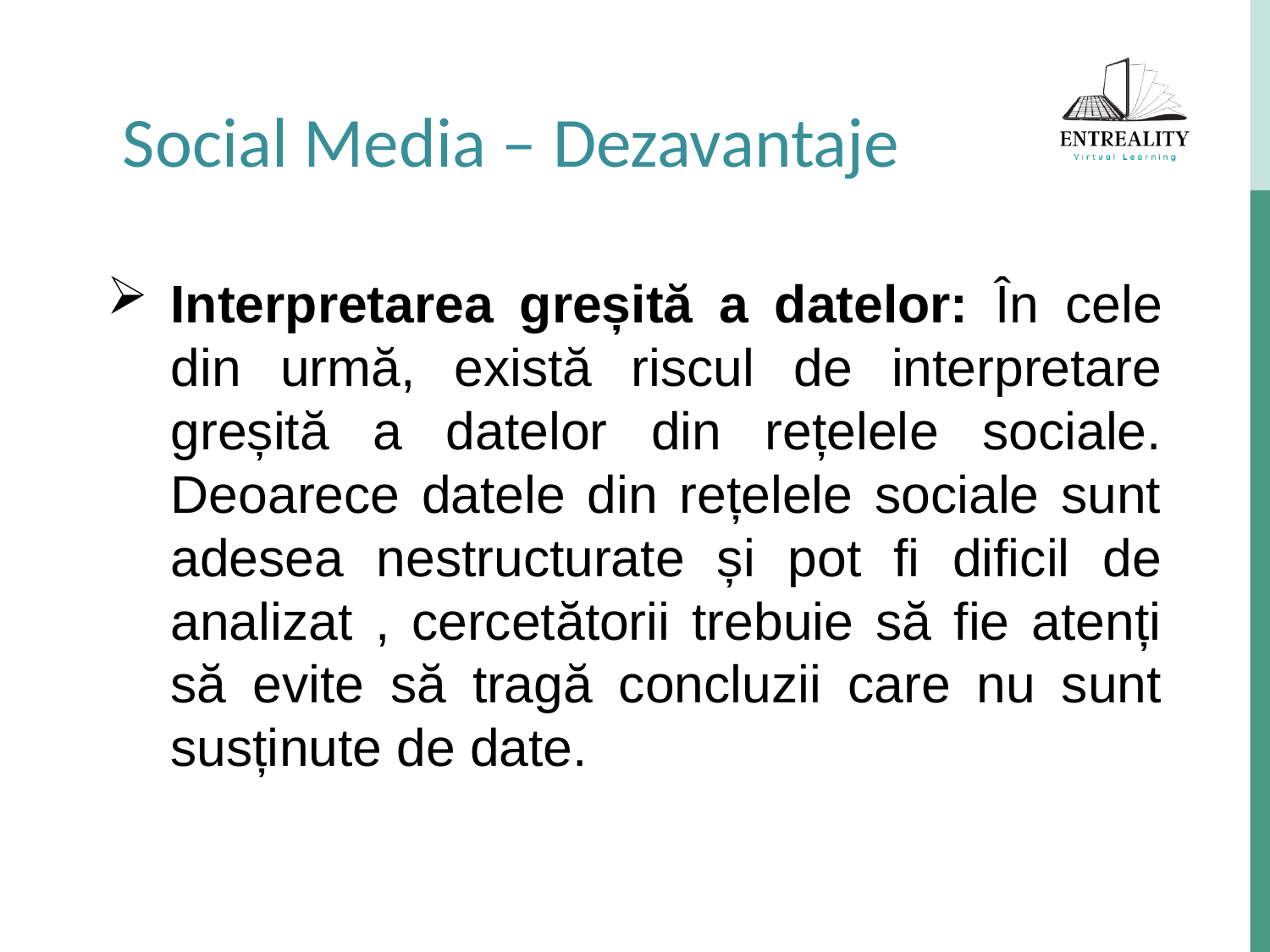

Social Media – Dezavantaje
Interpretarea greșită a datelor: În cele din urmă, există riscul de interpretare greșită a datelor din rețelele sociale. Deoarece datele din rețelele sociale sunt adesea nestructurate și pot fi dificil de analizat , cercetătorii trebuie să fie atenți să evite să tragă concluzii care nu sunt susținute de date.